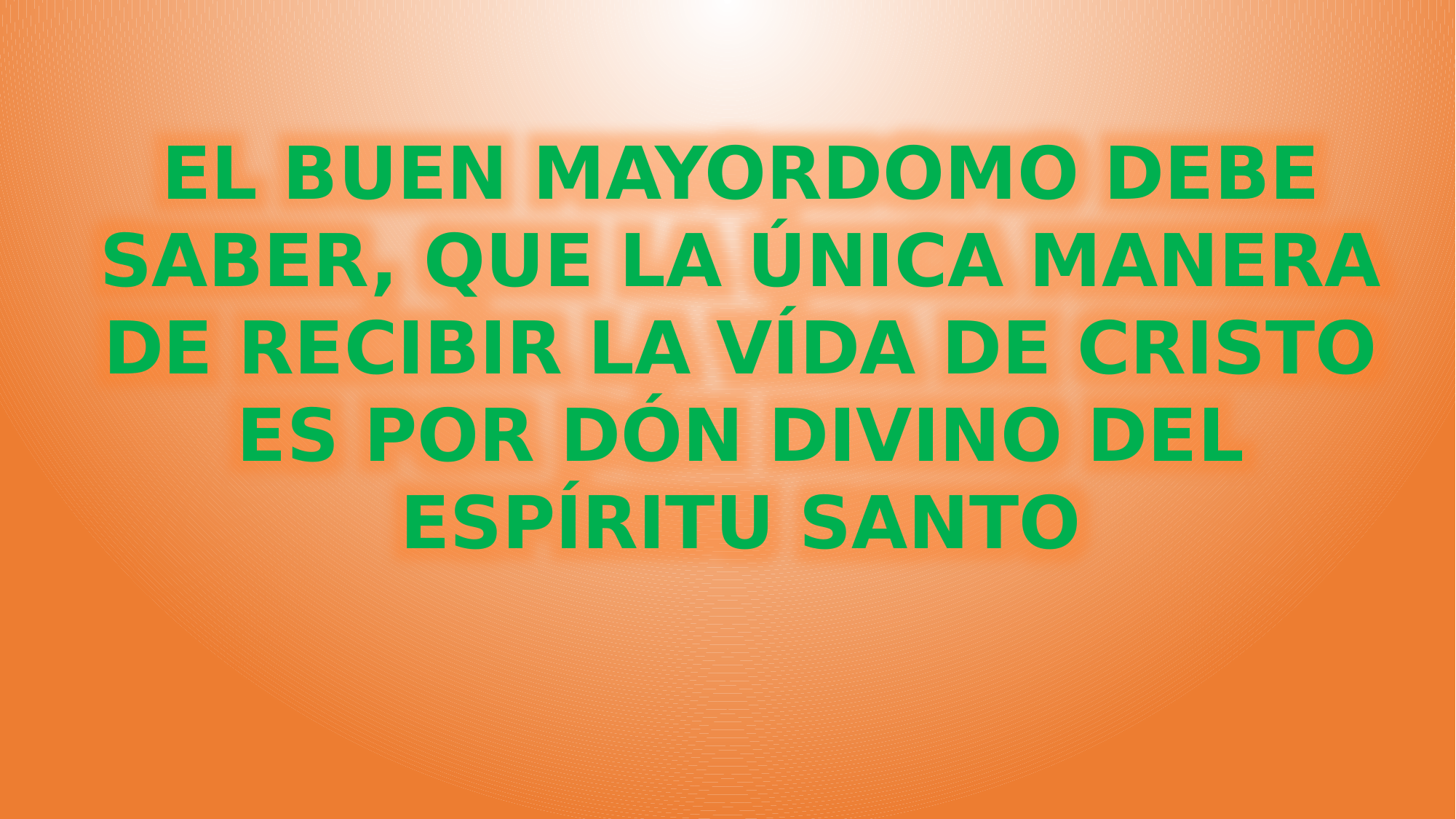

EL BUEN MAYORDOMO DEBE SABER, QUE LA ÚNICA MANERA DE RECIBIR LA VÍDA DE CRISTO ES POR DÓN DIVINO DEL ESPÍRITU SANTO